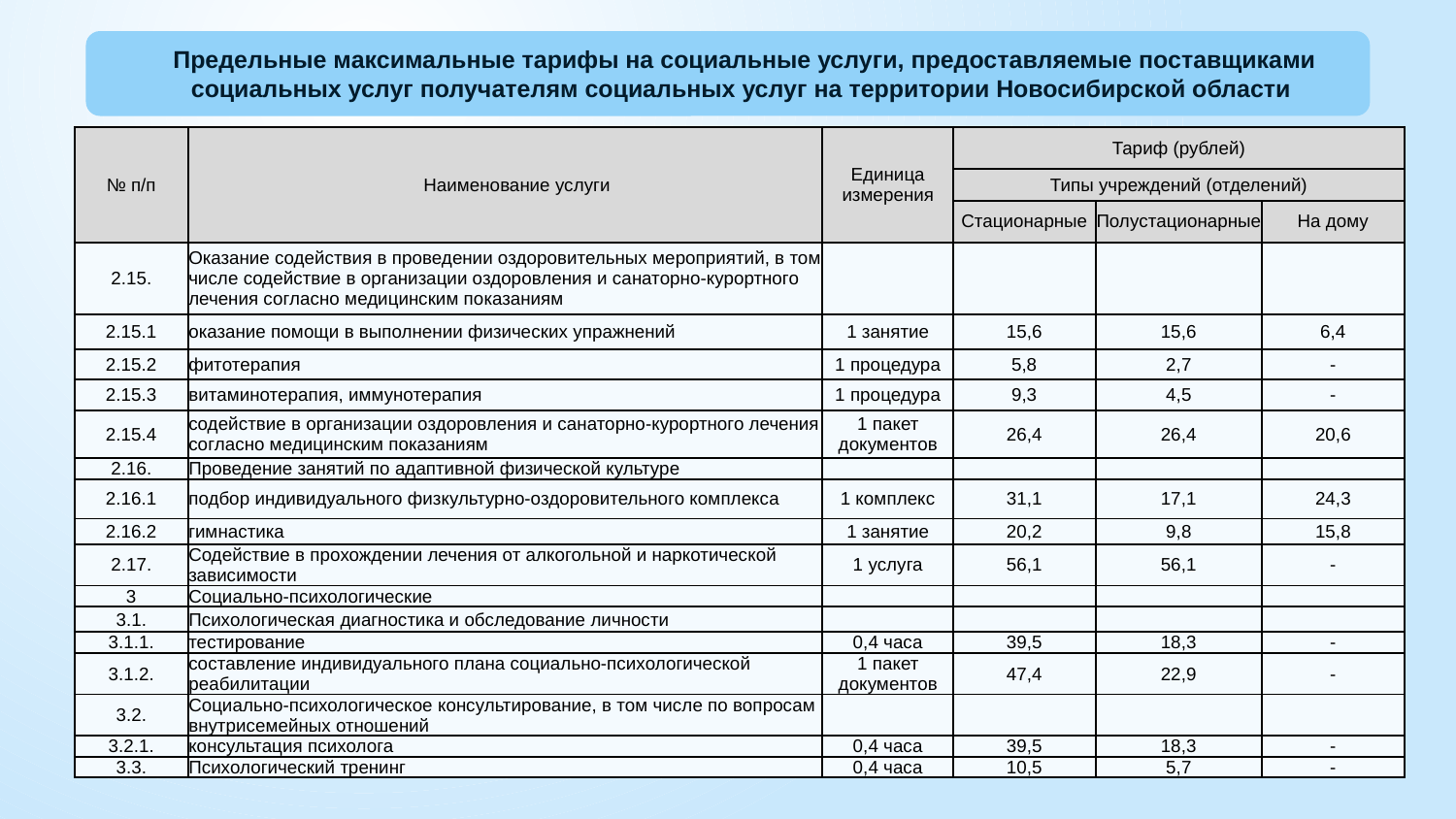

Предельные максимальные тарифы на социальные услуги, предоставляемые поставщиками социальных услуг получателям социальных услуг на территории Новосибирской области
| № п/п | Наименование услуги | Единица измерения | Тариф (рублей) |  |  |
| --- | --- | --- | --- | --- | --- |
|  |  |  | Типы учреждений (отделений) |  |  |
|  |  |  | Стационарные | Полустационарные | На дому |
| 2.15. | Оказание содействия в проведении оздоровительных мероприятий, в том числе содействие в организации оздоровления и санаторно-курортного лечения согласно медицинским показаниям |  |  |  |  |
| 2.15.1 | оказание помощи в выполнении физических упражнений | 1 занятие | 15,6 | 15,6 | 6,4 |
| 2.15.2 | фитотерапия | 1 процедура | 5,8 | 2,7 | - |
| 2.15.3 | витаминотерапия, иммунотерапия | 1 процедура | 9,3 | 4,5 | - |
| 2.15.4 | содействие в организации оздоровления и санаторно-курортного лечения согласно медицинским показаниям | 1 пакет документов | 26,4 | 26,4 | 20,6 |
| 2.16. | Проведение занятий по адаптивной физической культуре |  |  |  |  |
| 2.16.1 | подбор индивидуального физкультурно-оздоровительного комплекса | 1 комплекс | 31,1 | 17,1 | 24,3 |
| 2.16.2 | гимнастика | 1 занятие | 20,2 | 9,8 | 15,8 |
| 2.17. | Содействие в прохождении лечения от алкогольной и наркотической зависимости | 1 услуга | 56,1 | 56,1 | - |
| 3 | Социально-психологические |  |  |  |  |
| 3.1. | Психологическая диагностика и обследование личности |  |  |  |  |
| 3.1.1. | тестирование | 0,4 часа | 39,5 | 18,3 | - |
| 3.1.2. | составление индивидуального плана социально-психологической реабилитации | 1 пакет документов | 47,4 | 22,9 | - |
| 3.2. | Социально-психологическое консультирование, в том числе по вопросам внутрисемейных отношений |  |  |  |  |
| 3.2.1. | консультация психолога | 0,4 часа | 39,5 | 18,3 | - |
| 3.3. | Психологический тренинг | 0,4 часа | 10,5 | 5,7 | - |